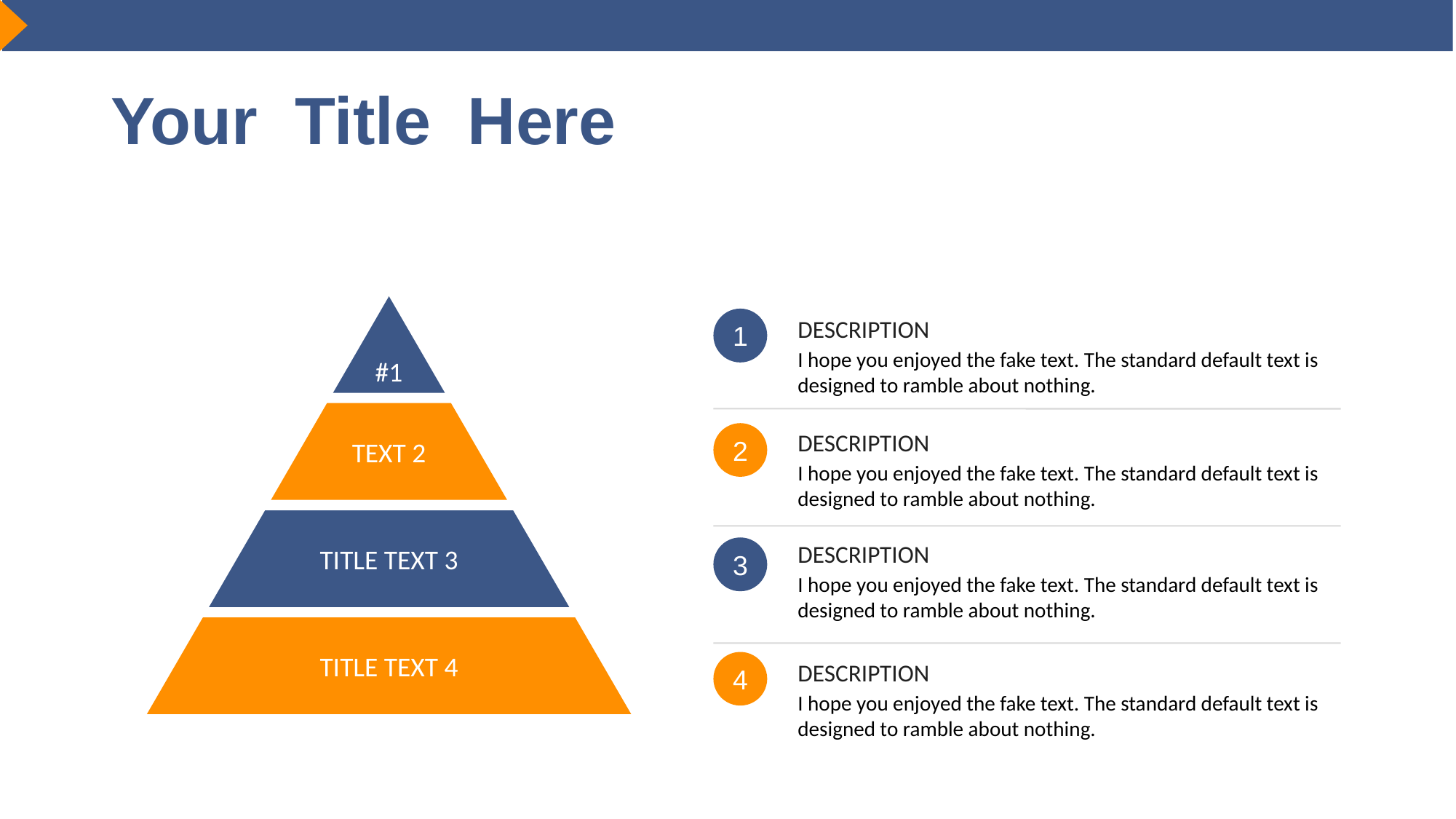

# Your  Title  Here
#1
1
DESCRIPTION
I hope you enjoyed the fake text. The standard default text is designed to ramble about nothing.
TEXT 2

DESCRIPTION
2
I hope you enjoyed the fake text. The standard default text is designed to ramble about nothing.
TITLE TEXT 3

DESCRIPTION
3
I hope you enjoyed the fake text. The standard default text is designed to ramble about nothing.
TITLE TEXT 4

4
DESCRIPTION
I hope you enjoyed the fake text. The standard default text is designed to ramble about nothing.